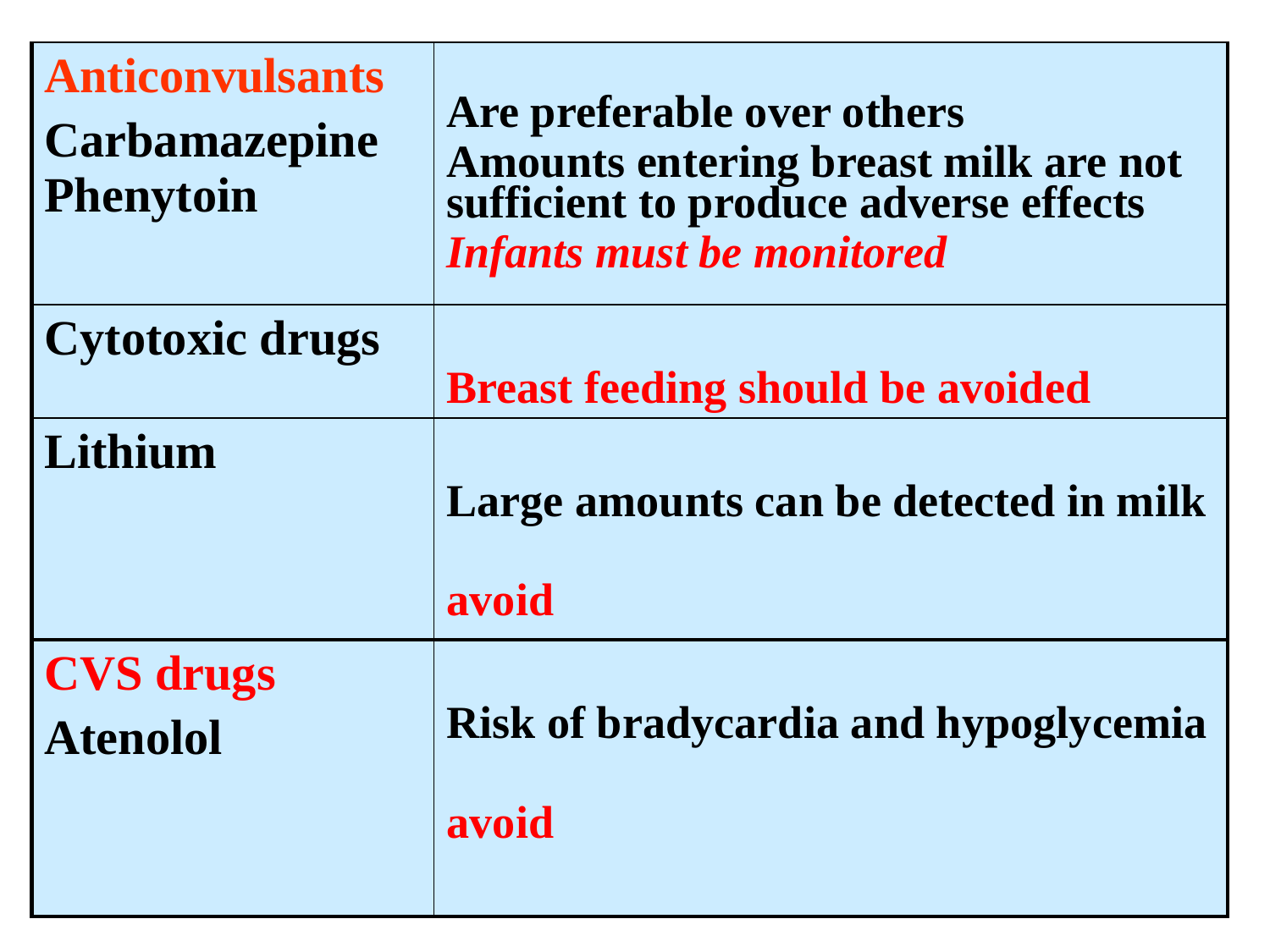

| Anticonvulsants Carbamazepine Phenytoin | Are preferable over others Amounts entering breast milk are not sufficient to produce adverse effects Infants must be monitored |
| --- | --- |
| Cytotoxic drugs | Breast feeding should be avoided |
| Lithium | Large amounts can be detected in milk avoid |
| CVS drugs Atenolol | Risk of bradycardia and hypoglycemia avoid |